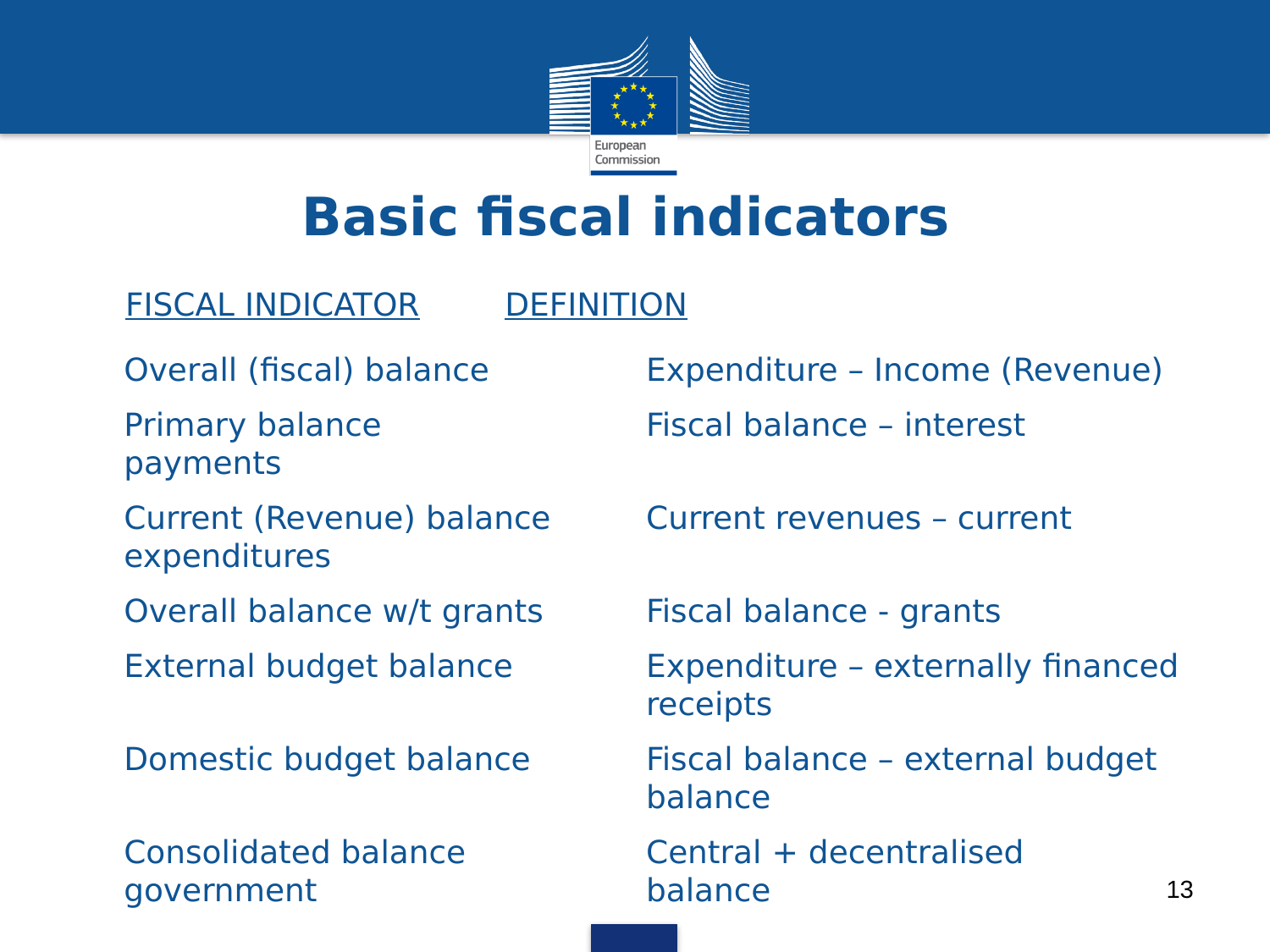

# Basic fiscal indicators
FISCAL INDICATOR	DEFINITION
Overall (fiscal) balance 	Expenditure – Income (Revenue)
Primary balance 	Fiscal balance – interest payments
Current (Revenue) balance 	Current revenues – current 	expenditures
Overall balance w/t grants 	Fiscal balance - grants
External budget balance 	Expenditure – externally financed 	receipts
Domestic budget balance 	Fiscal balance – external budget 	balance
Consolidated balance 	Central + decentralised government 	balance
13